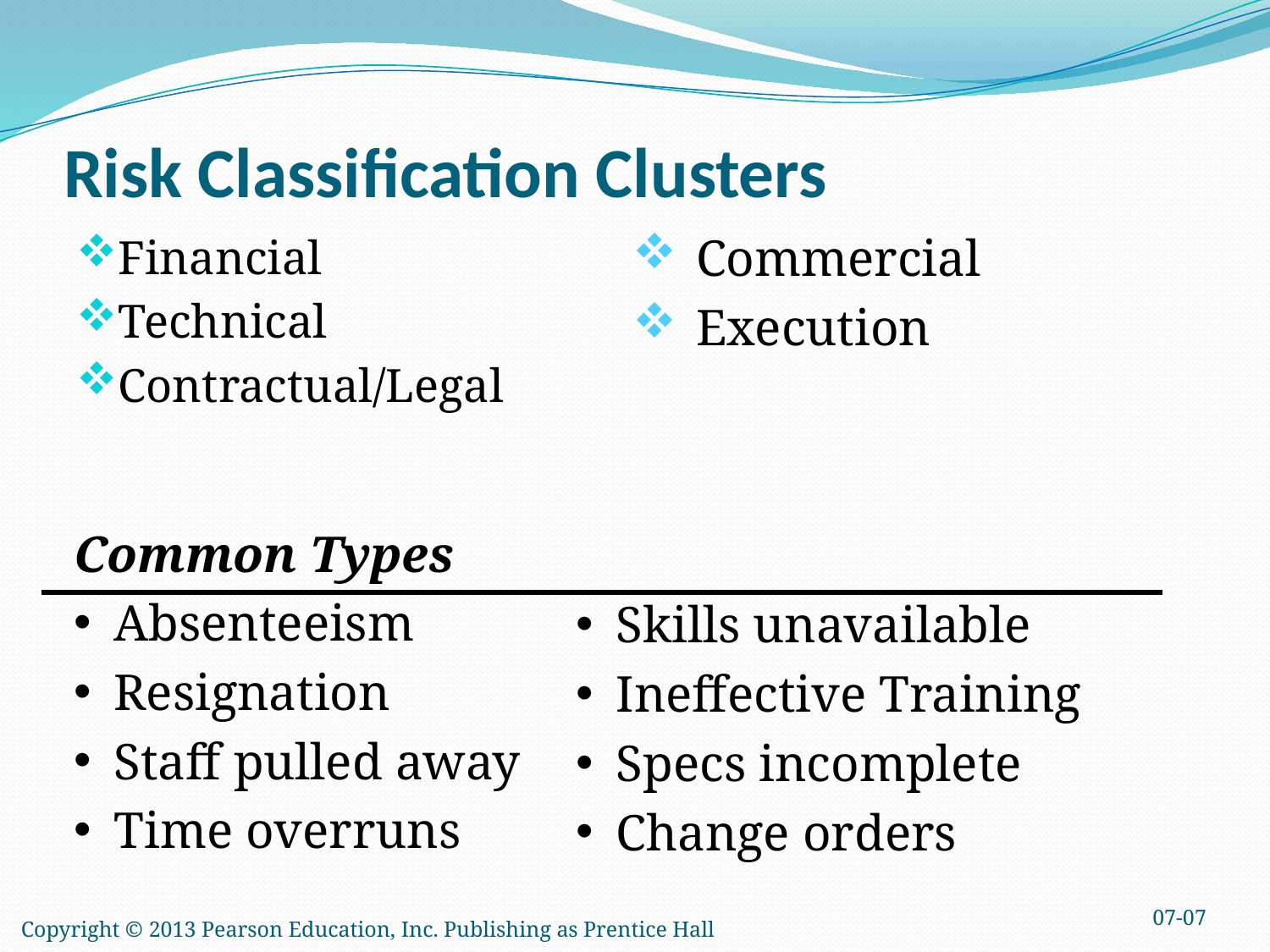

# Risk Classification Clusters
Commercial
Execution
Financial
Technical
Contractual/Legal

Common Types
Absenteeism
Resignation
Staff pulled away
Time overruns
Skills unavailable
Ineffective Training
Specs incomplete
Change orders
07-07